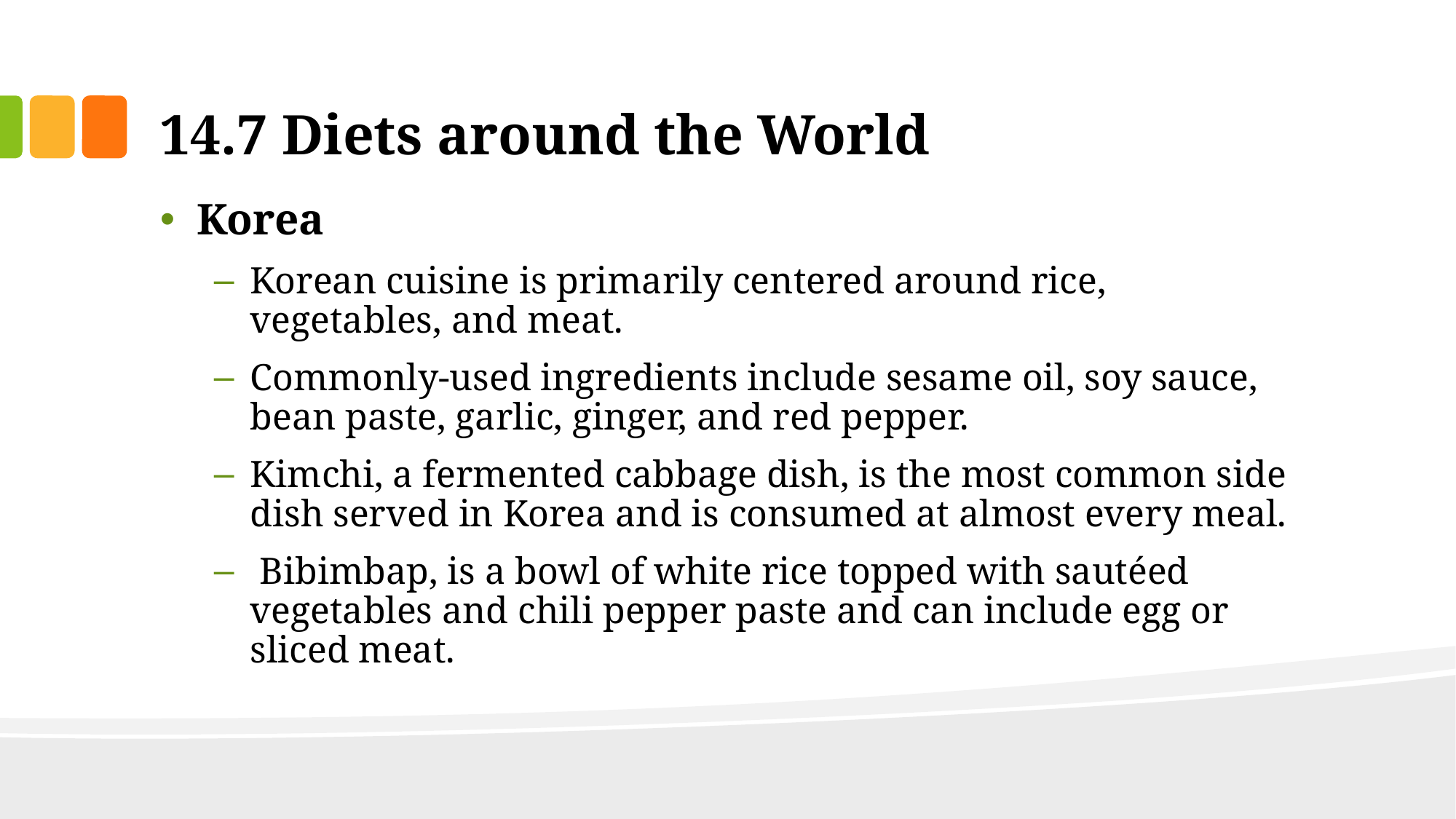

# 14.7 Diets around the World
Korea
Korean cuisine is primarily centered around rice, vegetables, and meat.
Commonly-used ingredients include sesame oil, soy sauce, bean paste, garlic, ginger, and red pepper.
Kimchi, a fermented cabbage dish, is the most common side dish served in Korea and is consumed at almost every meal.
 Bibimbap, is a bowl of white rice topped with sautéed vegetables and chili pepper paste and can include egg or sliced meat.